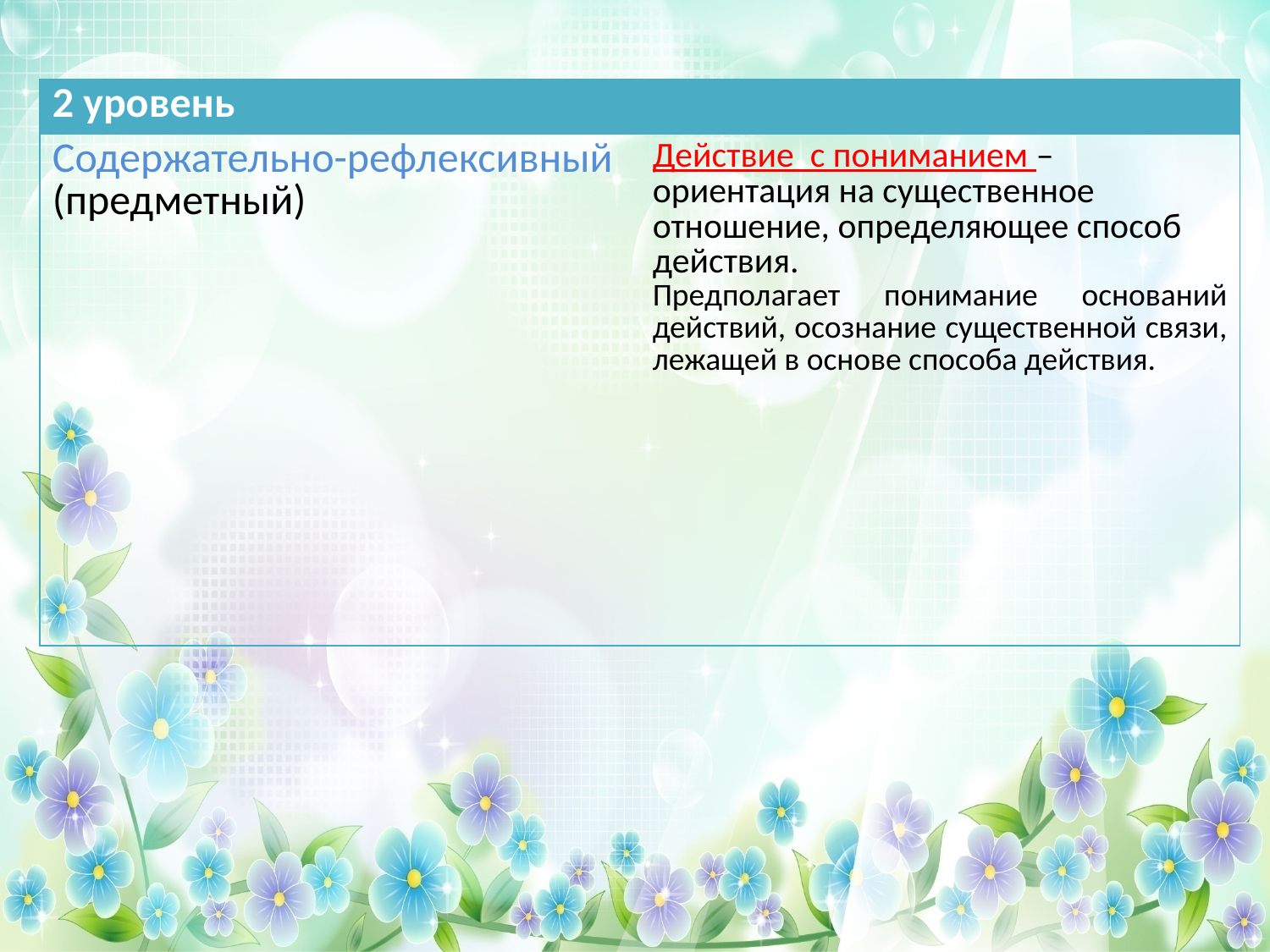

| 2 уровень |  |
| --- | --- |
| Содержательно-рефлексивный (предметный) | Действие с пониманием – ориентация на существенное отношение, определяющее способ действия. Предполагает понимание оснований действий, осознание существенной связи, лежащей в основе способа действия. |